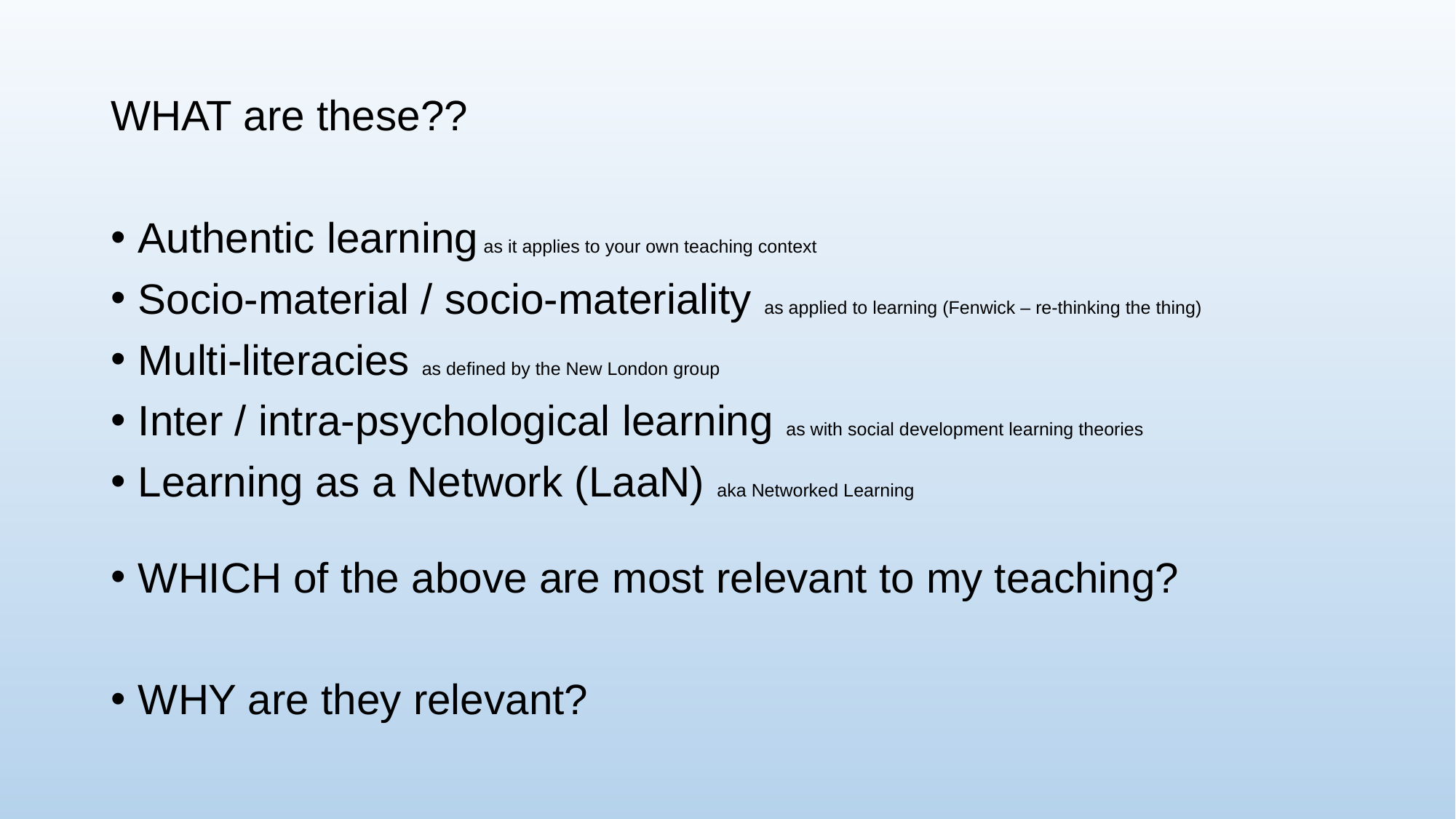

WHAT are these??

Authentic learning as it applies to your own teaching context
Socio-material / socio-materiality as applied to learning (Fenwick – re-thinking the thing)
Multi-literacies as defined by the New London group
Inter / intra-psychological learning as with social development learning theories
Learning as a Network (LaaN) aka Networked Learning

WHICH of the above are most relevant to my teaching?

WHY are they relevant?